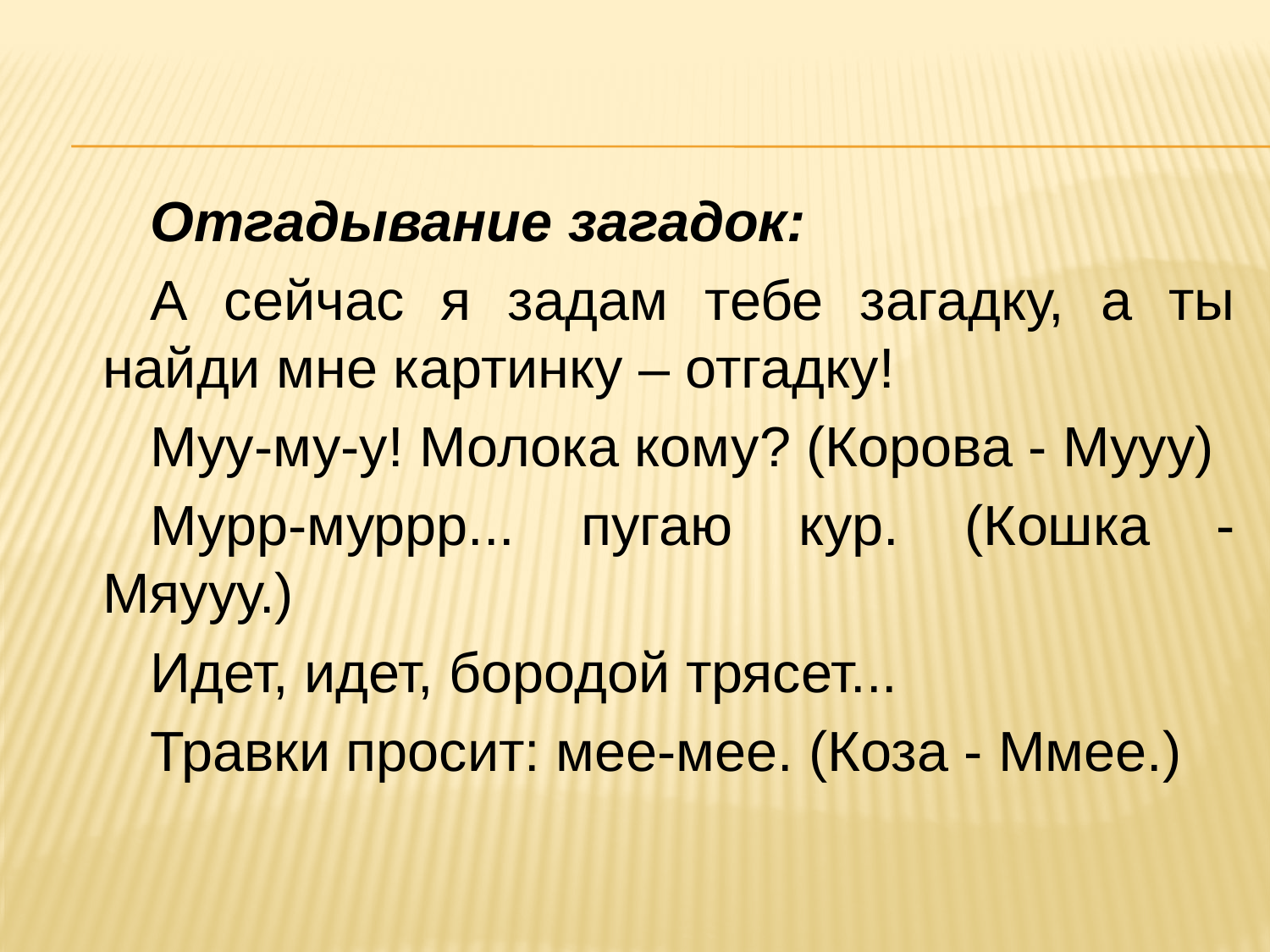

Отгадывание загадок:
А сейчас я задам тебе загадку, а ты найди мне картинку – отгадку!
Муу-му-у! Молока кому? (Корова - Мууу)
Мурр-муррр... пугаю кур. (Кошка - Мяууу.)
Идет, идет, бородой трясет...
Травки просит: мее-мее. (Коза - Ммее.)